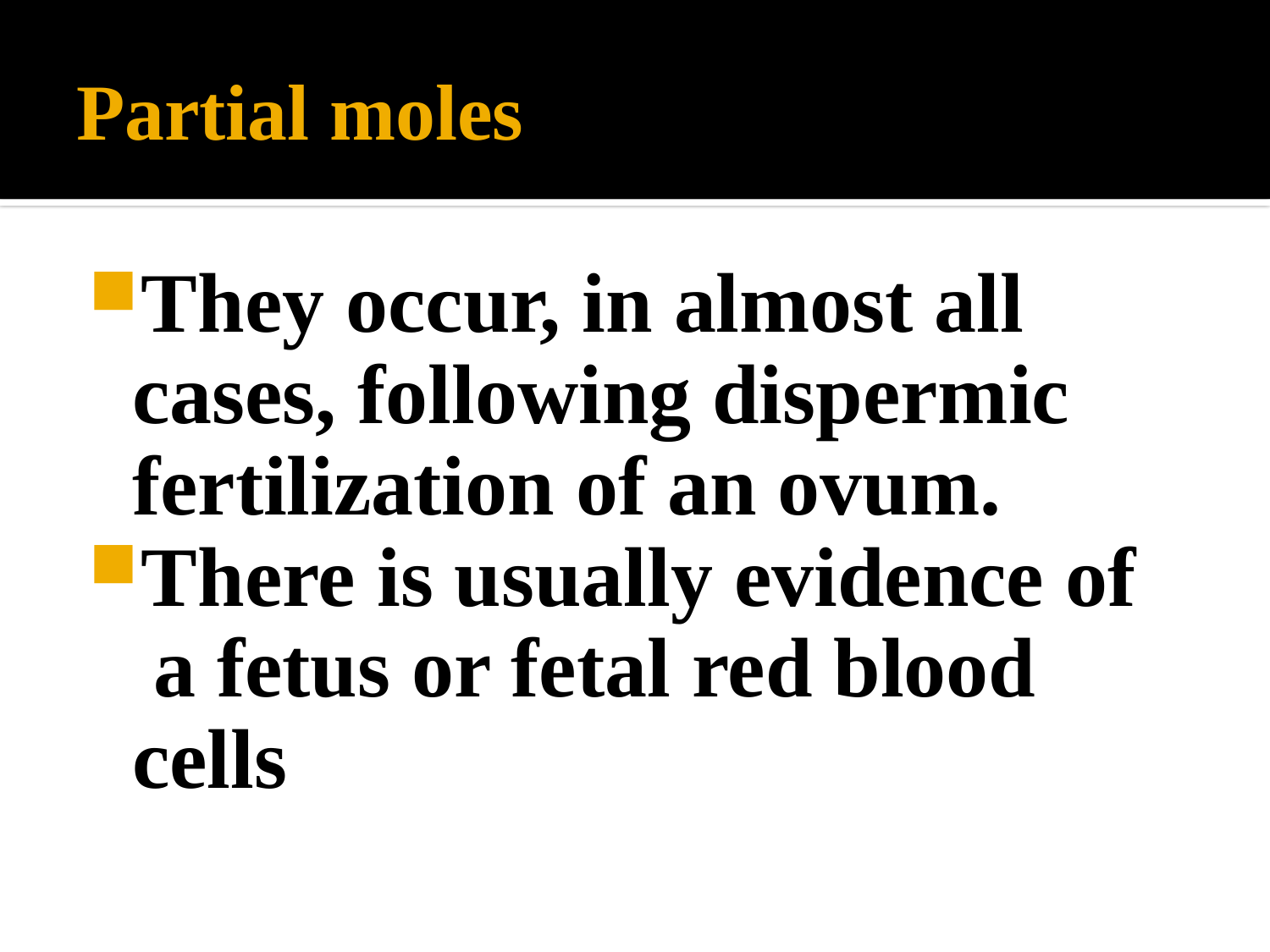

# Partial moles
They occur, in almost all cases, following dispermic fertilization of an ovum.
There is usually evidence of    a fetus or fetal red blood cells